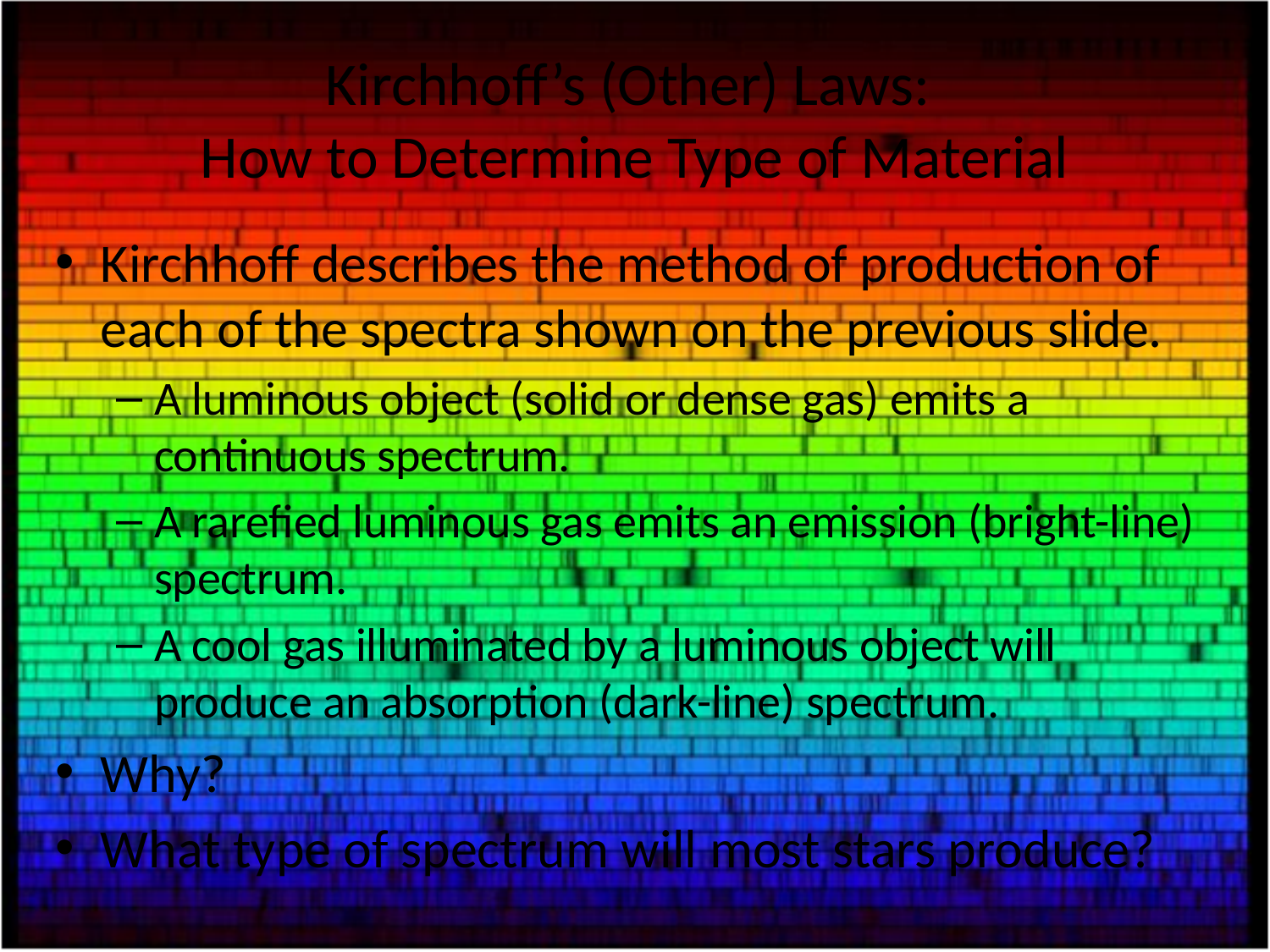

# Kirchhoff’s (Other) Laws: How to Determine Type of Material
Kirchhoff describes the method of production of each of the spectra shown on the previous slide.
A luminous object (solid or dense gas) emits a continuous spectrum.
A rarefied luminous gas emits an emission (bright-line) spectrum.
A cool gas illuminated by a luminous object will produce an absorption (dark-line) spectrum.
Why?
What type of spectrum will most stars produce?